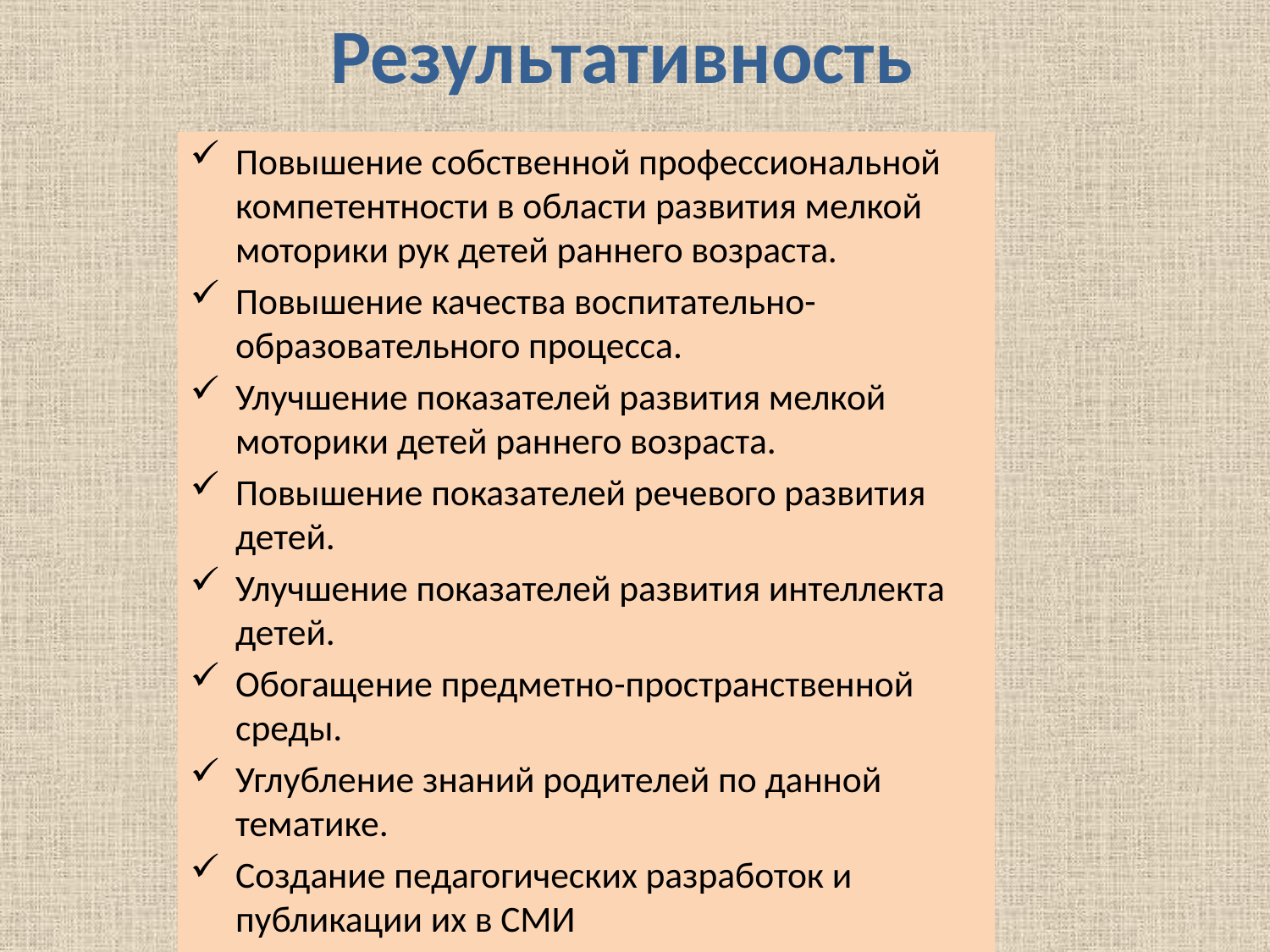

# Результативность
Повышение собственной профессиональной компетентности в области развития мелкой моторики рук детей раннего возраста.
Повышение качества воспитательно-образовательного процесса.
Улучшение показателей развития мелкой моторики детей раннего возраста.
Повышение показателей речевого развития детей.
Улучшение показателей развития интеллекта детей.
Обогащение предметно-пространственной среды.
Углубление знаний родителей по данной тематике.
Создание педагогических разработок и публикации их в СМИ